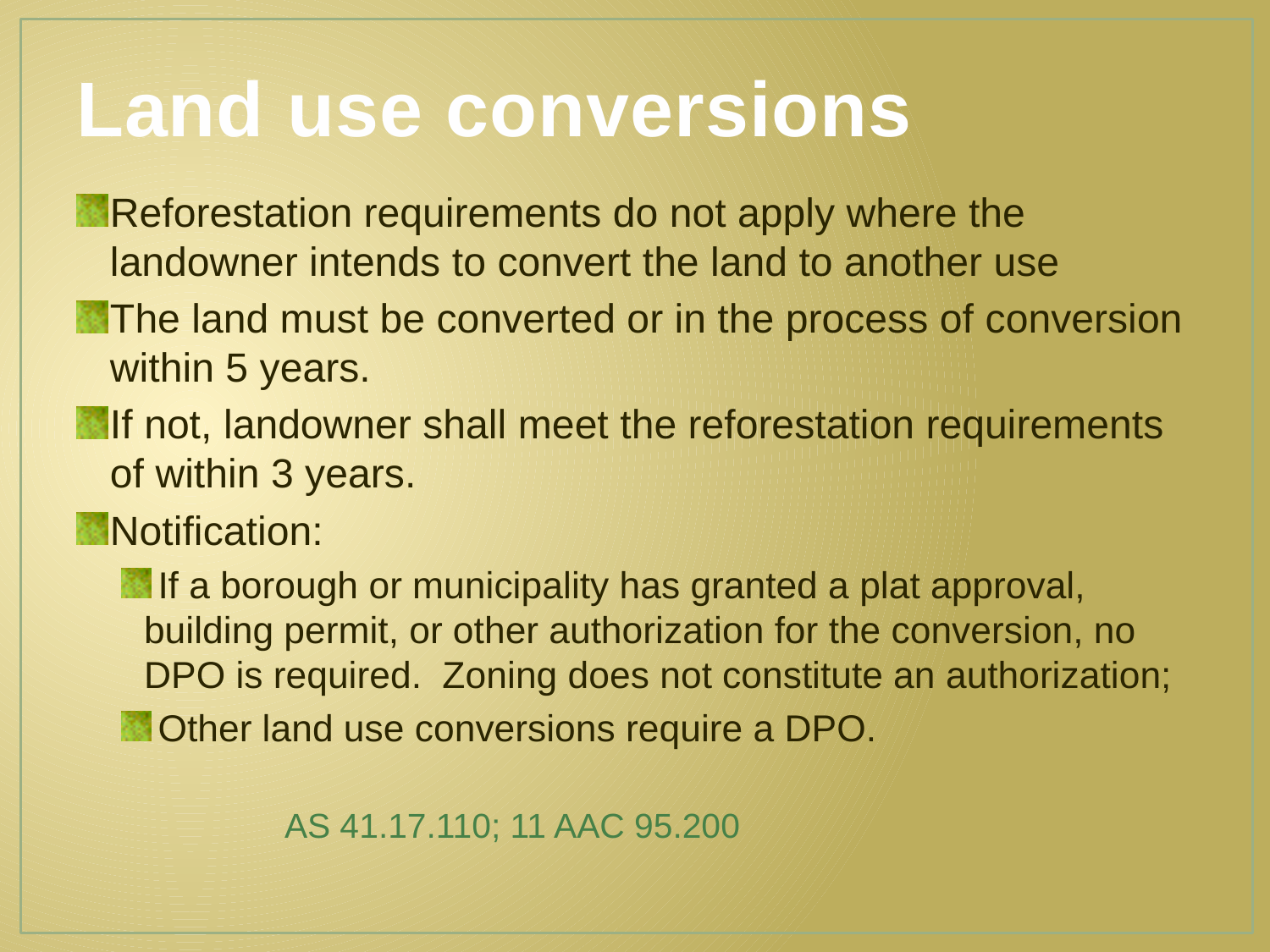

# Land use conversions
Reforestation requirements do not apply where the landowner intends to convert the land to another use
The land must be converted or in the process of conversion within 5 years.
If not, landowner shall meet the reforestation requirements of within 3 years.
Notification:
 If a borough or municipality has granted a plat approval, building permit, or other authorization for the conversion, no DPO is required.  Zoning does not constitute an authorization;
 Other land use conversions require a DPO.

				          AS 41.17.110; 11 AAC 95.200